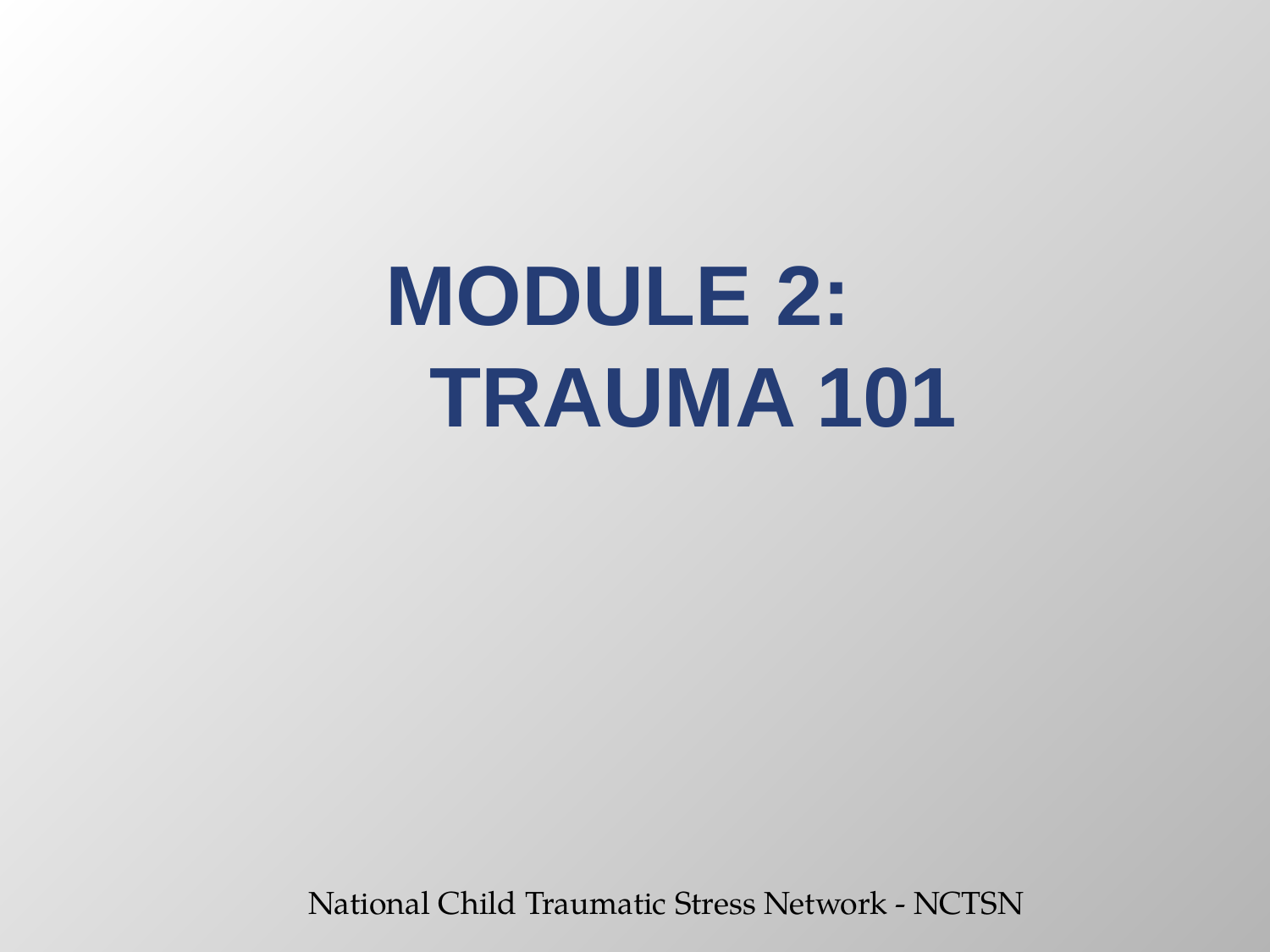

# Module 2: Trauma 101
National Child Traumatic Stress Network - NCTSN